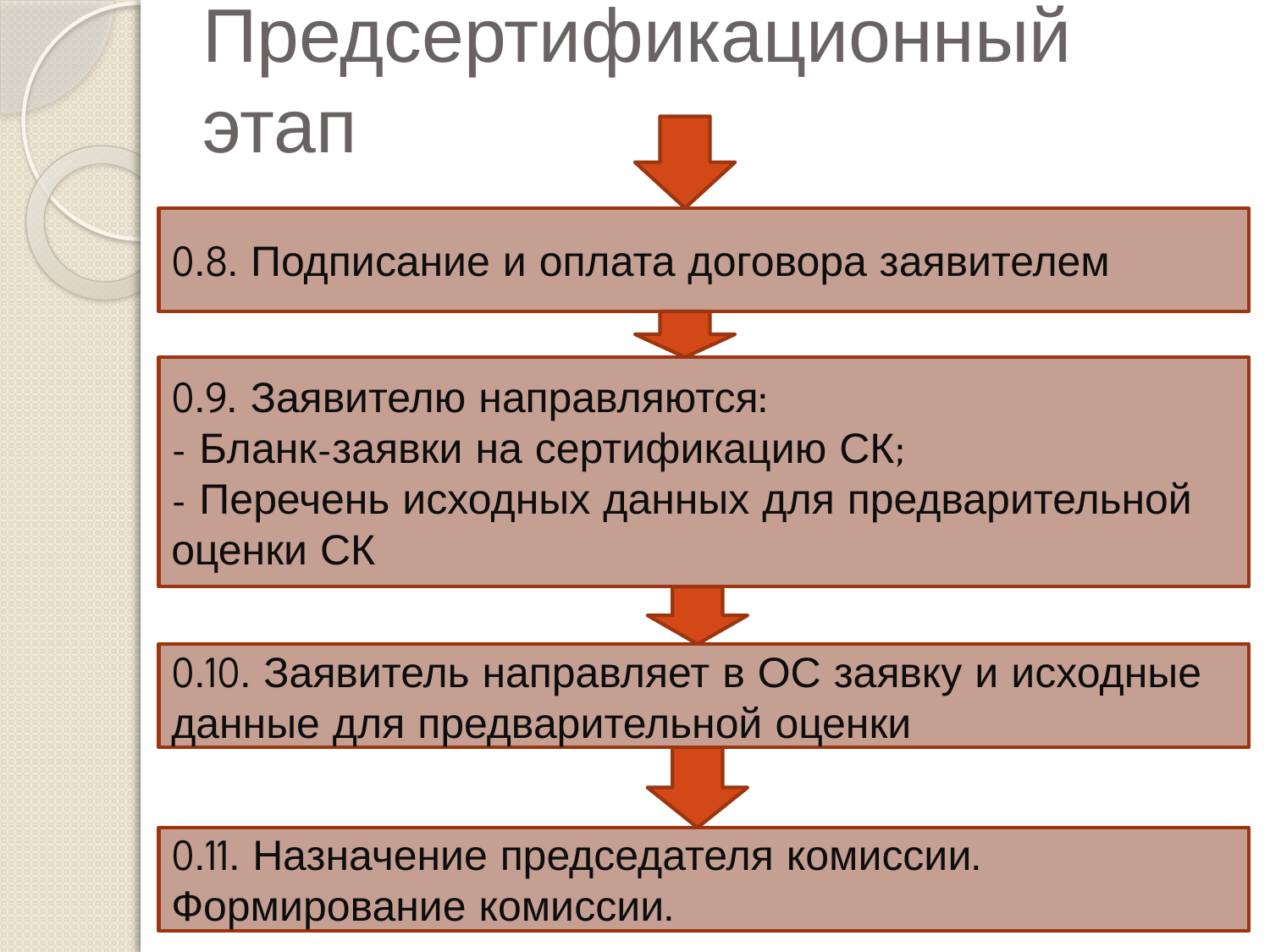

# Предсертификационный этап

0.8. Подписание и оплата договора заявителем

0.9. Заявителю направляются:
- Бланк-заявки на сертификацию СК;
- Перечень исходных данных для предварительной оценки СК

0.10. Заявитель направляет в ОС заявку и исходные данные для предварительной оценки

0.11. Назначение председателя комиссии. Формирование комиссии.